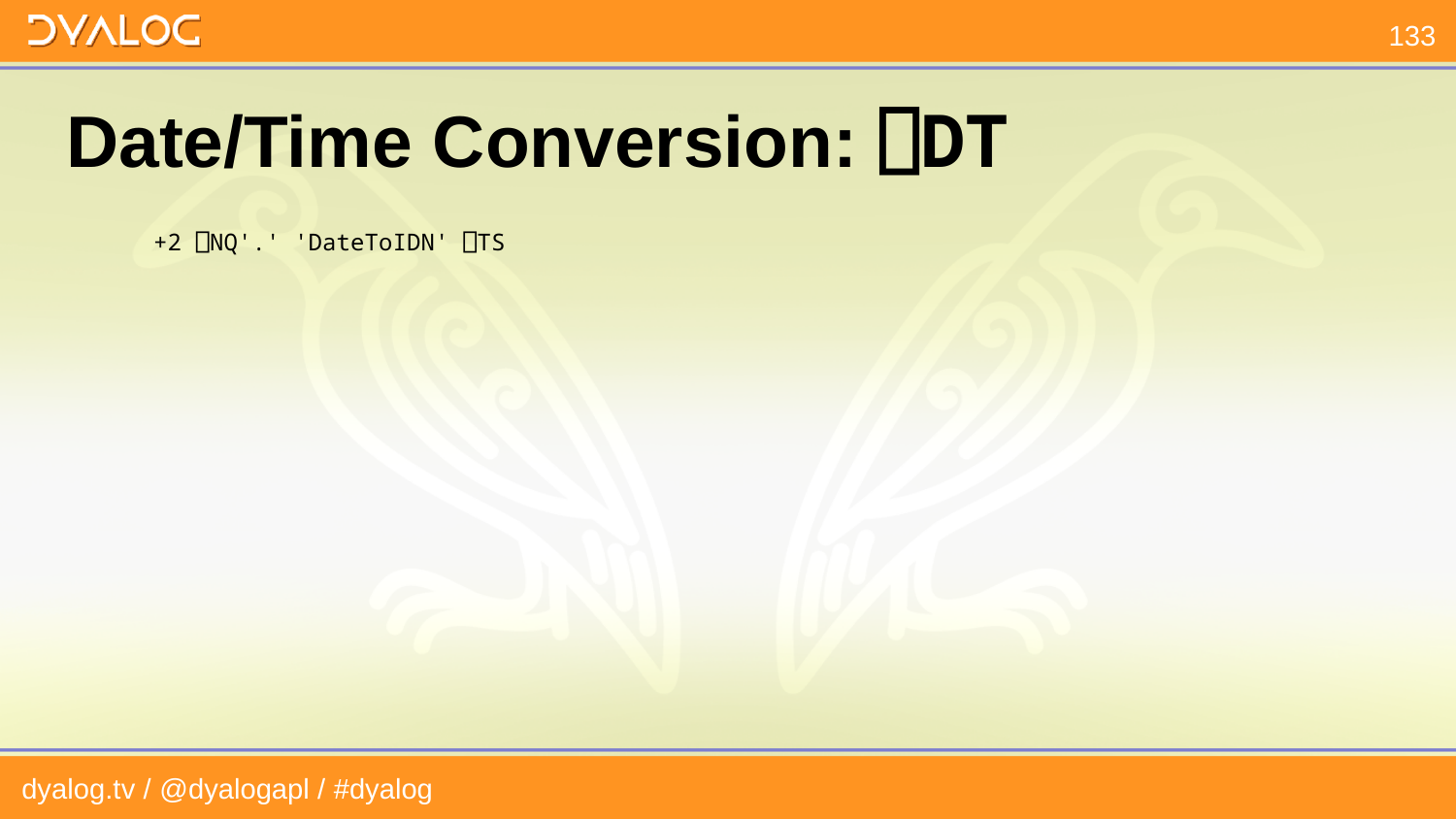

# Date/Time Conversion: ⎕DT
      +2 ⎕NQ'.' 'DateToIDN' ⎕TS